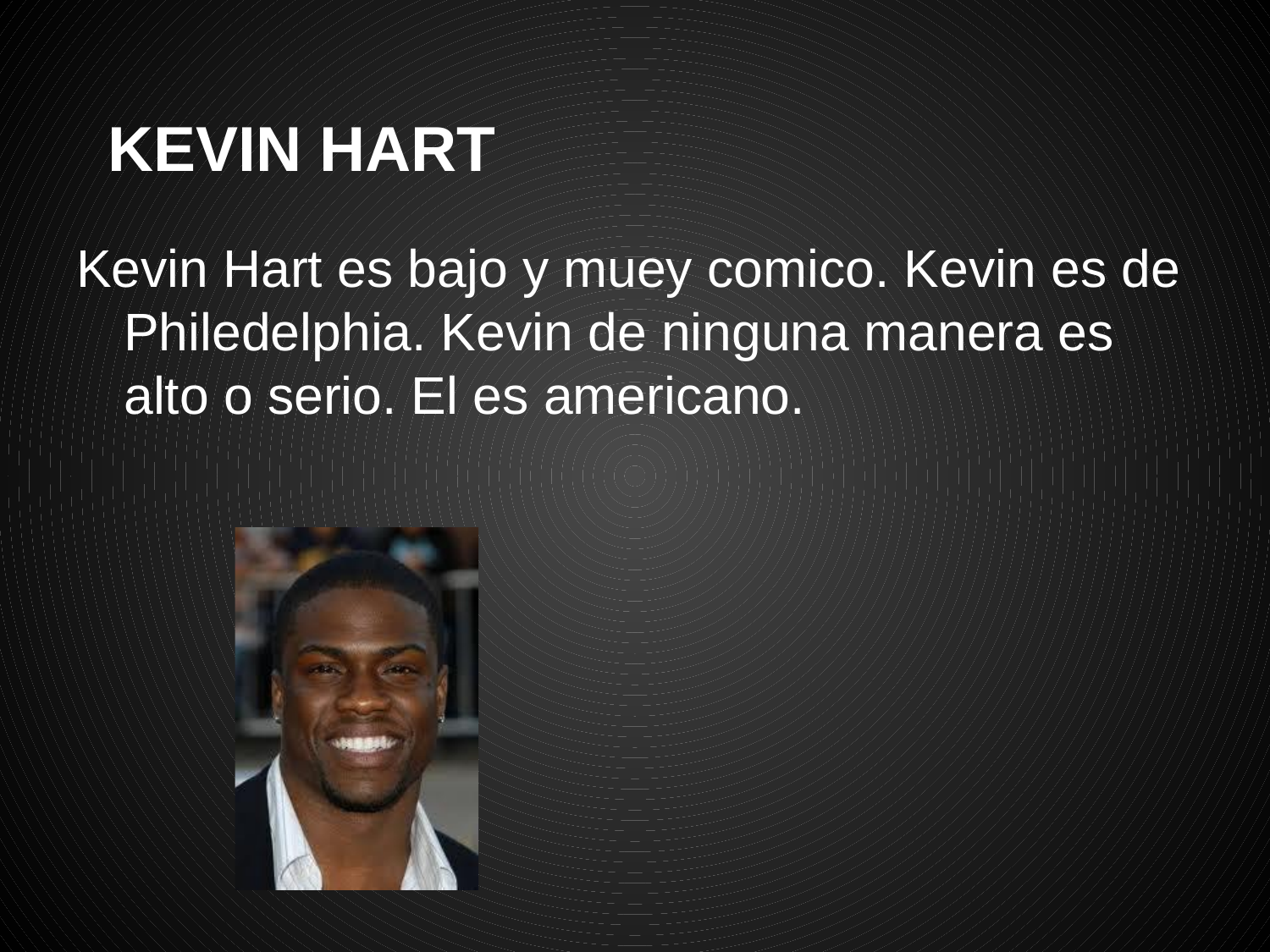

# KEVIN HART
Kevin Hart es bajo y muey comico. Kevin es de Philedelphia. Kevin de ninguna manera es alto o serio. El es americano.